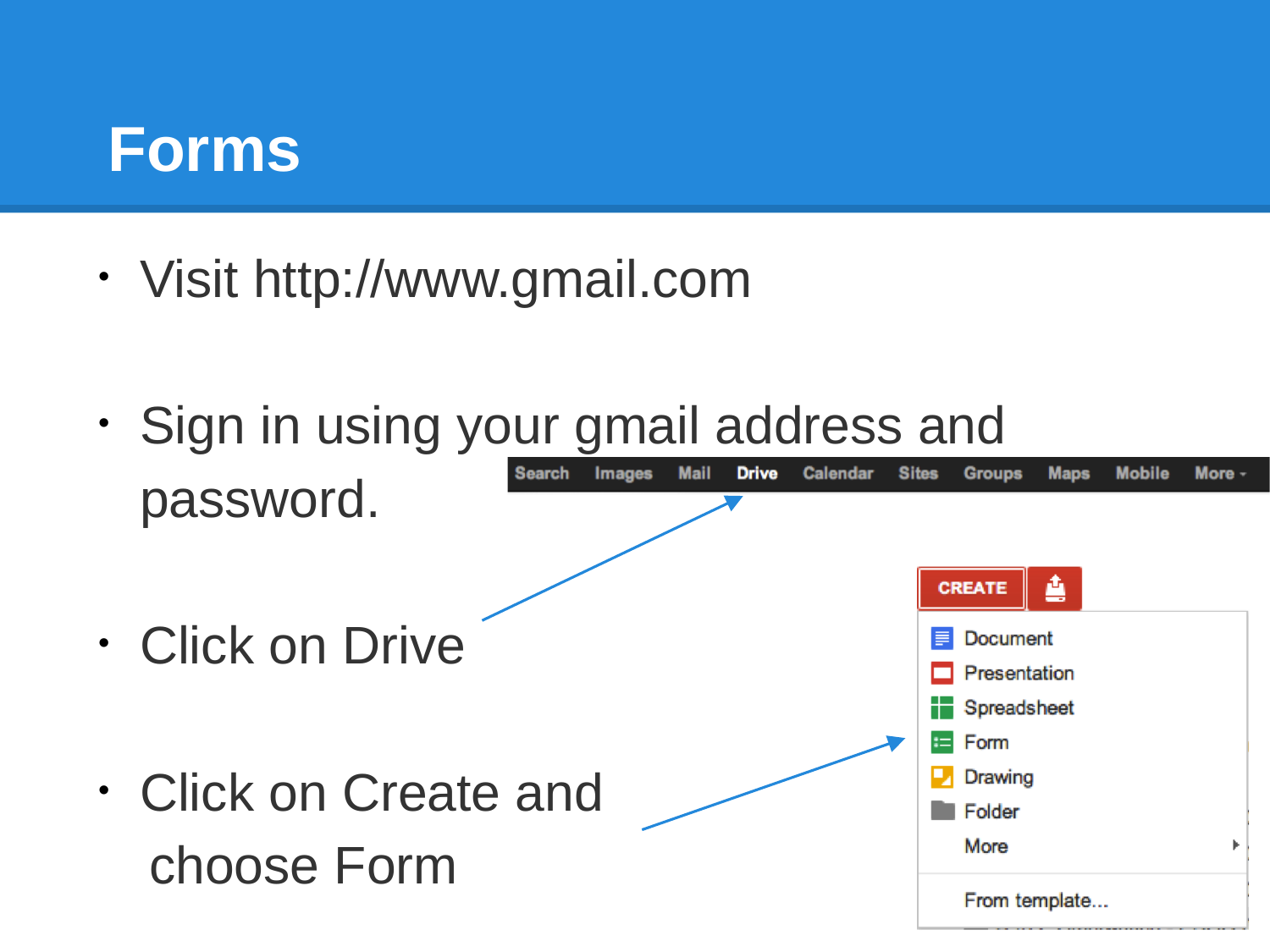

# Forms
Visit http://www.gmail.com

Sign in using your gmail address and password.

Click on Drive

Click on Create and
     choose Form